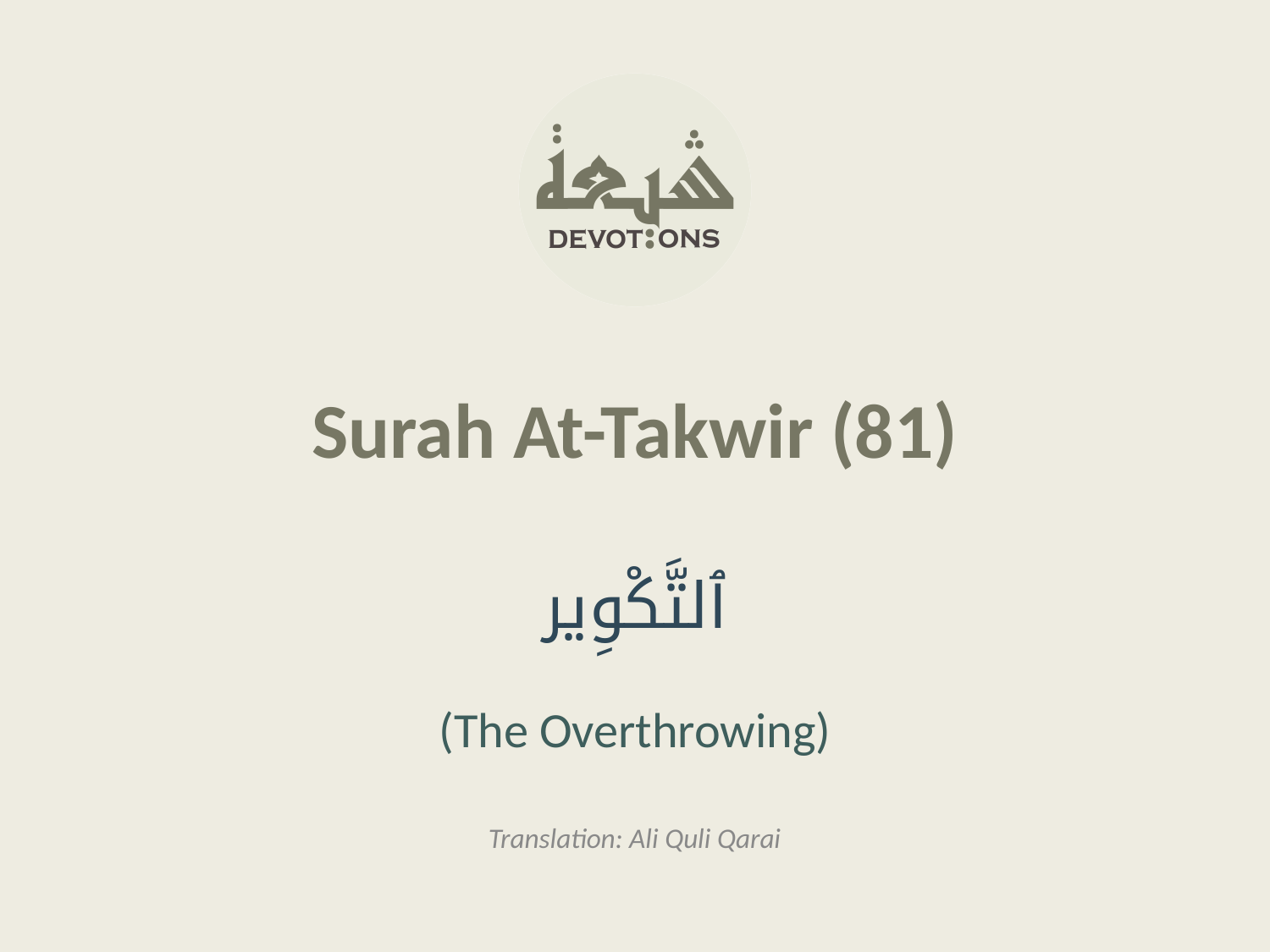

Surah At-Takwir (81)
ٱلتَّكْوِير
(The Overthrowing)
Translation: Ali Quli Qarai